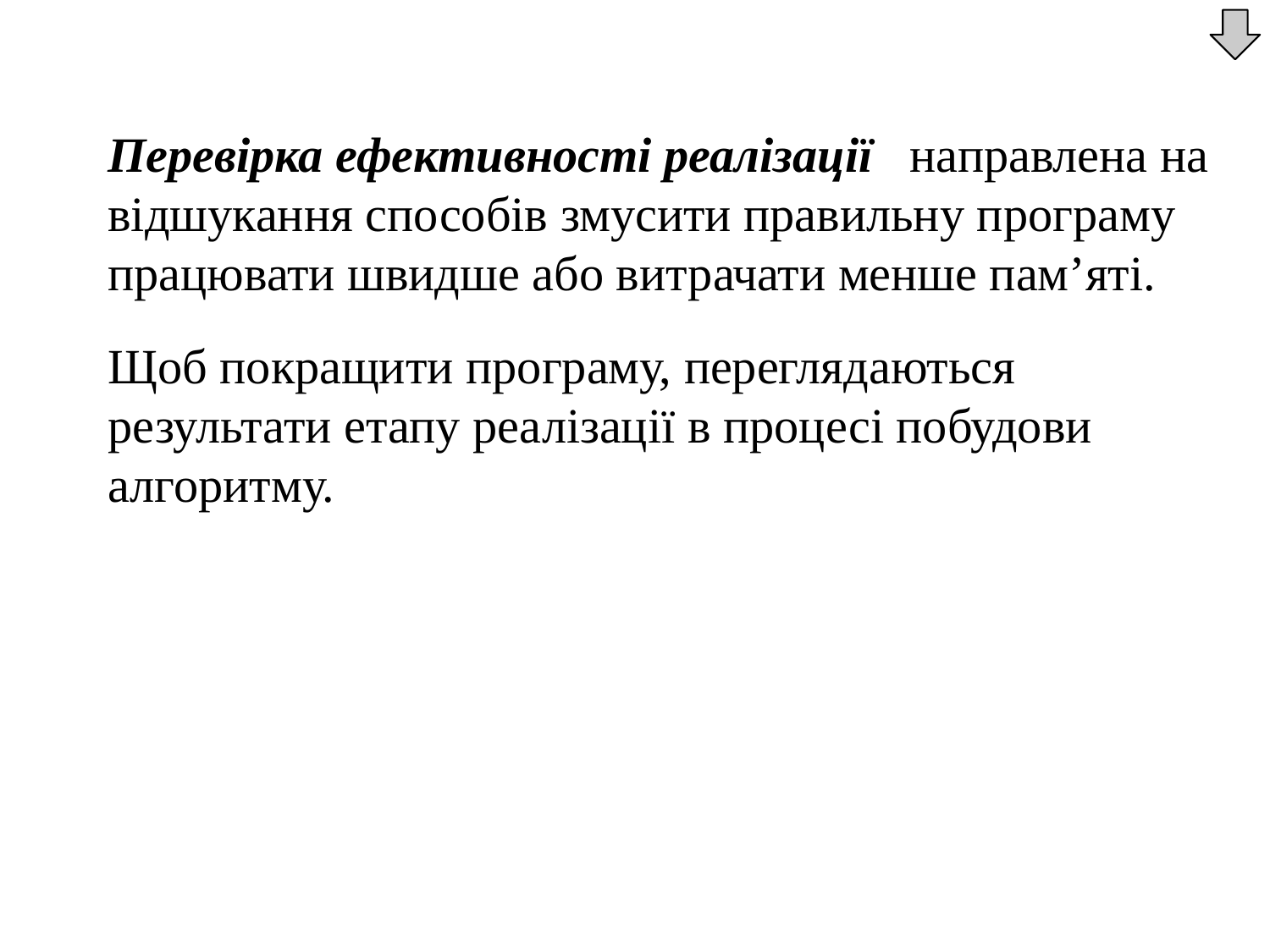

Перевірка ефективності реалізації   направлена на відшукання способів змусити правильну програму працювати швидше або витрачати менше пам’яті.

	Щоб покращити програму, переглядаються результати етапу реалізації в процесі побудови алгоритму.